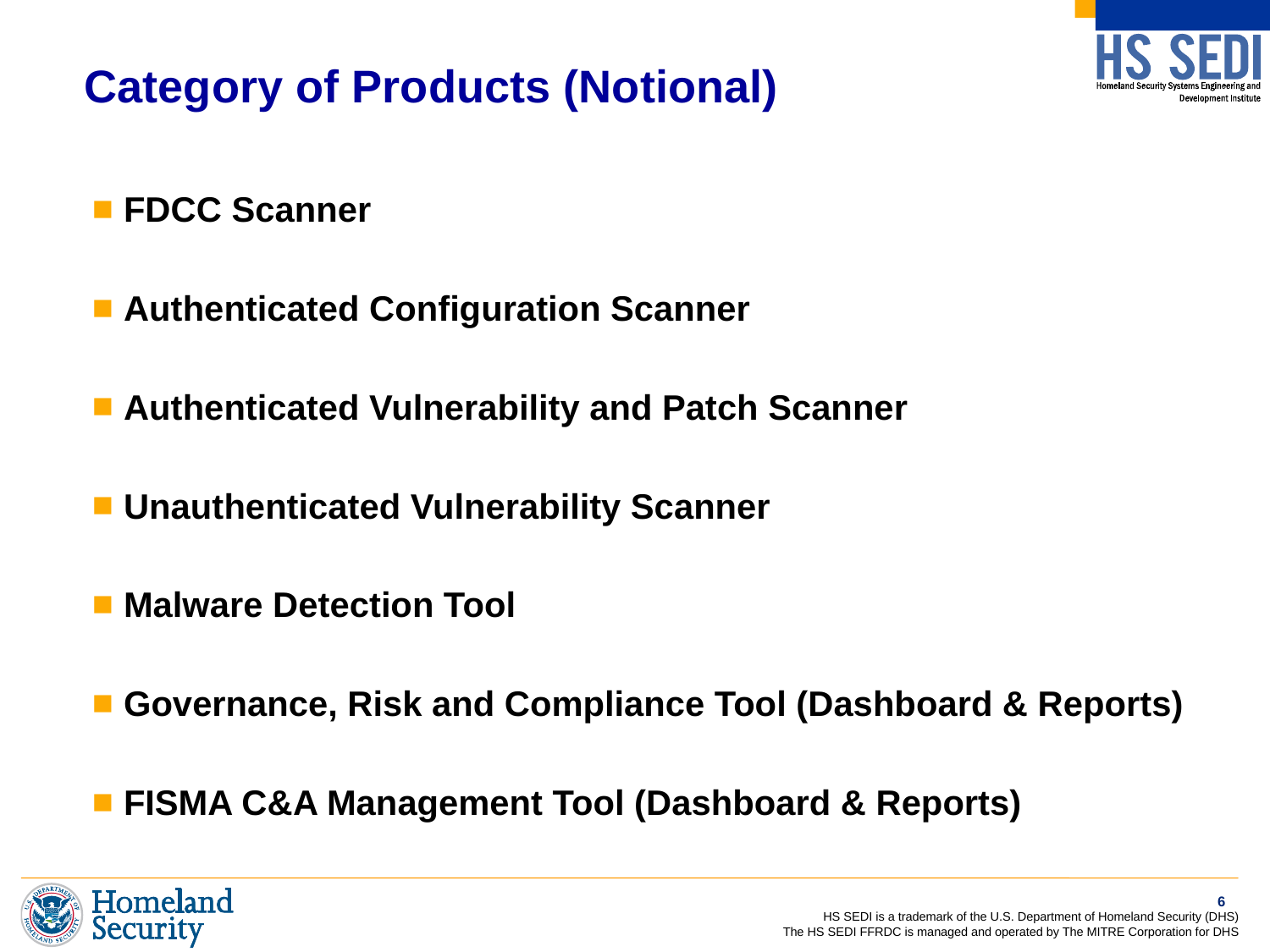

# Category of Products (Notional)
FDCC Scanner

Authenticated Configuration Scanner

Authenticated Vulnerability and Patch Scanner

Unauthenticated Vulnerability Scanner

Malware Detection Tool

Governance, Risk and Compliance Tool (Dashboard & Reports)

FISMA C&A Management Tool (Dashboard & Reports)
6